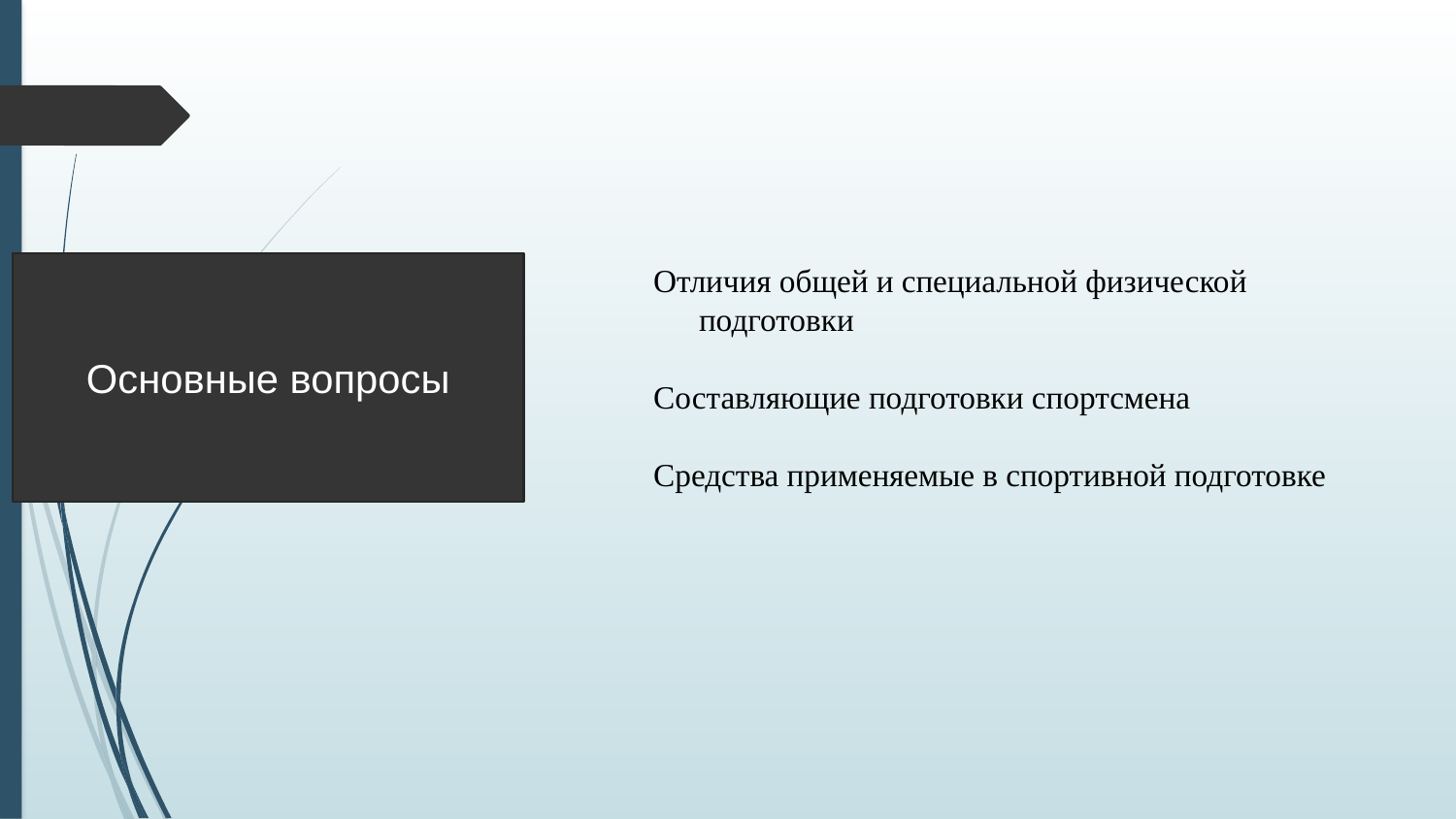

Основные вопросы
Отличия общей и специальной физической подготовки

Составляющие подготовки спортсмена

Средства применяемые в спортивной подготовке